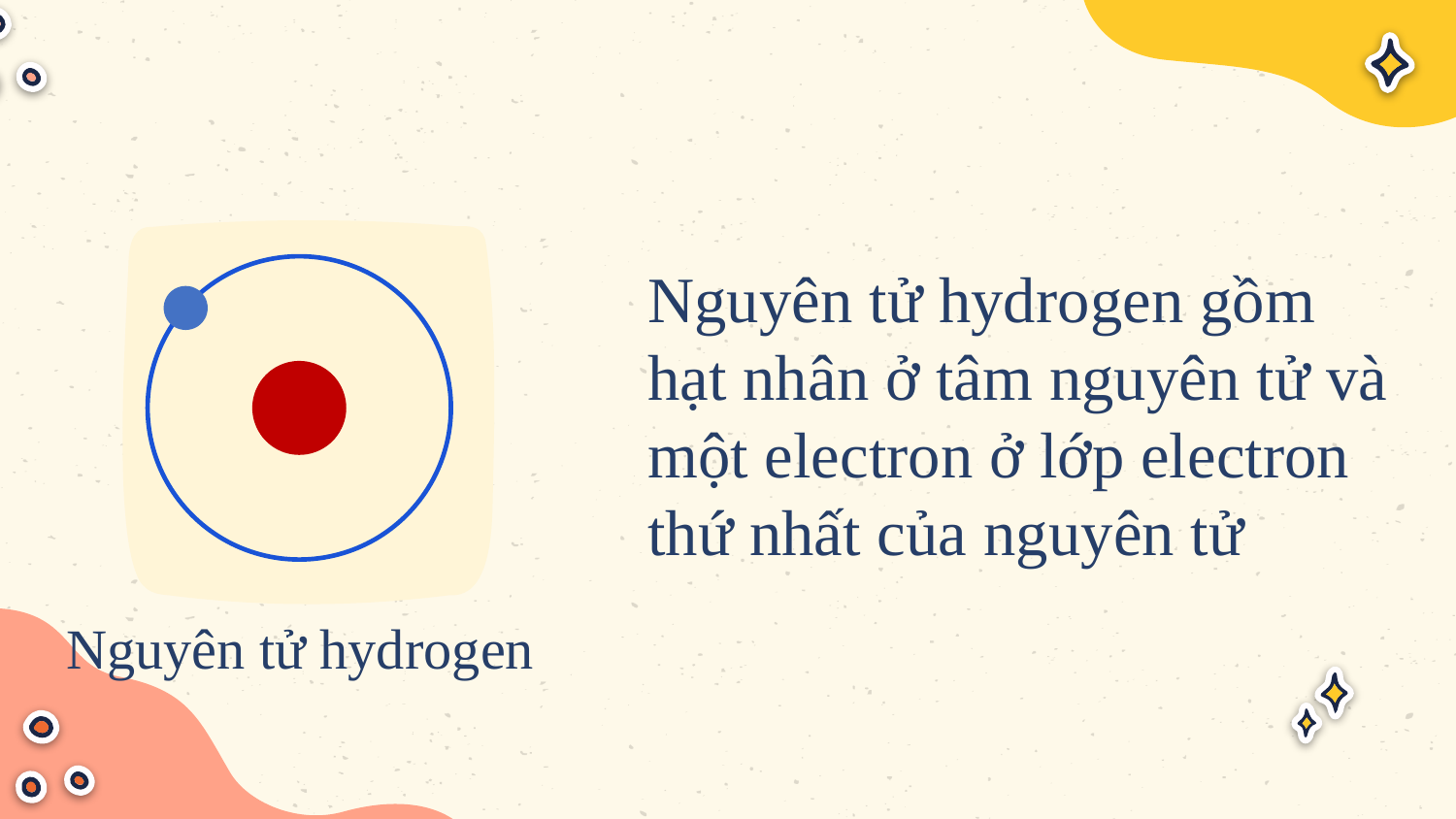

Nguyên tử hydrogen gồm hạt nhân ở tâm nguyên tử và một electron ở lớp electron thứ nhất của nguyên tử

Nguyên tử hydrogen